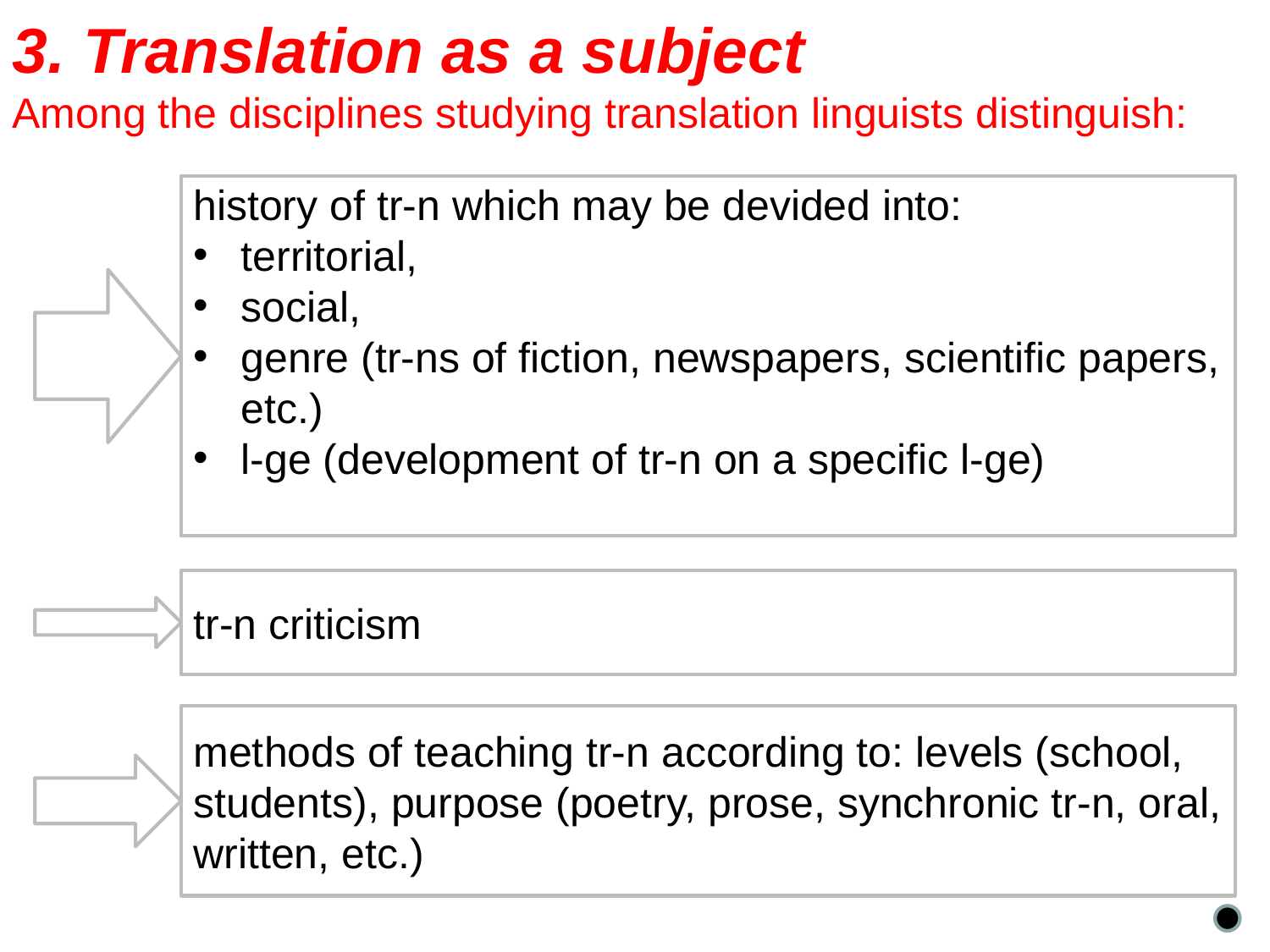

3. Translation as a subject
Among the disciplines studying translation linguists distinguish:

history of tr-n which may be devided into:
territorial,
social,
genre (tr-ns of fiction, newspapers, scientific papers, etc.)
l-ge (development of tr-n on a specific l-ge)

tr-n criticism

methods of teaching tr-n according to: levels (school, students), purpose (poetry, prose, synchronic tr-n, oral, written, etc.)